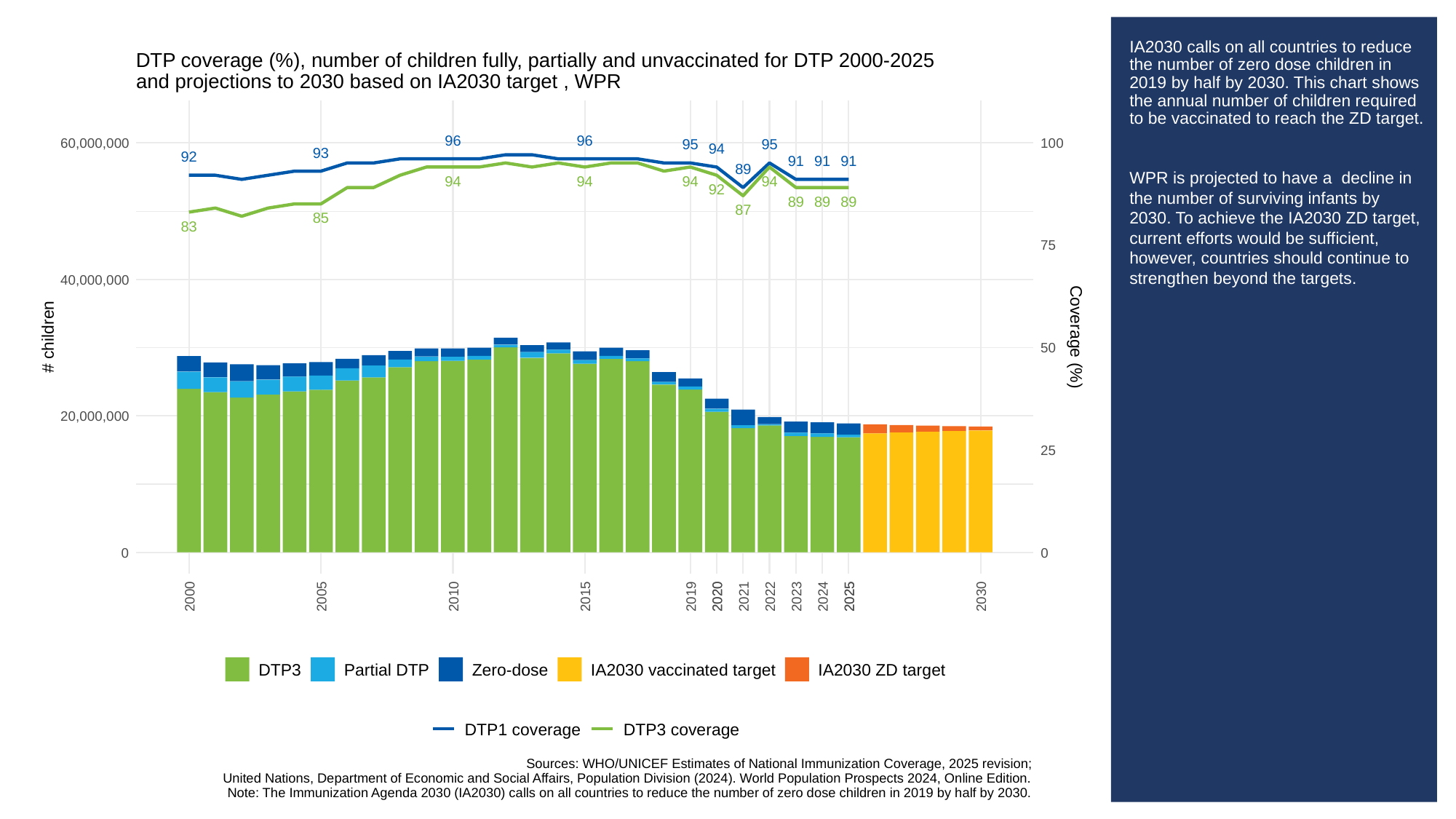

# IA2030 calls on all countries to reduce the number of zero dose children in 2019 by half by 2030. This chart shows the annual number of children required to be vaccinated to reach the ZD target.

WPR is projected to have a  decline in the number of surviving infants by 2030. To achieve the IA2030 ZD target, current efforts would be sufficient, however, countries should continue to strengthen beyond the targets.

DTP coverage (%), number of children fully, partially and unvaccinated for DTP 2000-2025
and projections to 2030 based on IA2030 target , WPR

96
96
100
60,000,000
95
95
94

93
92

91
91
91

89
94
94
94
94
92
89
89
89
87

85
83
75
40,000,000

# children
Coverage (%)

50

20,000,000

25

0
0

2000
2005
2010
2015
2019
2020
2020
2021
2022
2023
2024
2025
2025
2030

DTP3
Partial DTP
Zero-dose
IA2030 vaccinated target
IA2030 ZD target
DTP1 coverage
DTP3 coverage

Sources: WHO/UNICEF Estimates of National Immunization Coverage, 2025 revision;
United Nations, Department of Economic and Social Affairs, Population Division (2024). World Population Prospects 2024, Online Edition.
Note: The Immunization Agenda 2030 (IA2030) calls on all countries to reduce the number of zero dose children in 2019 by half by 2030.